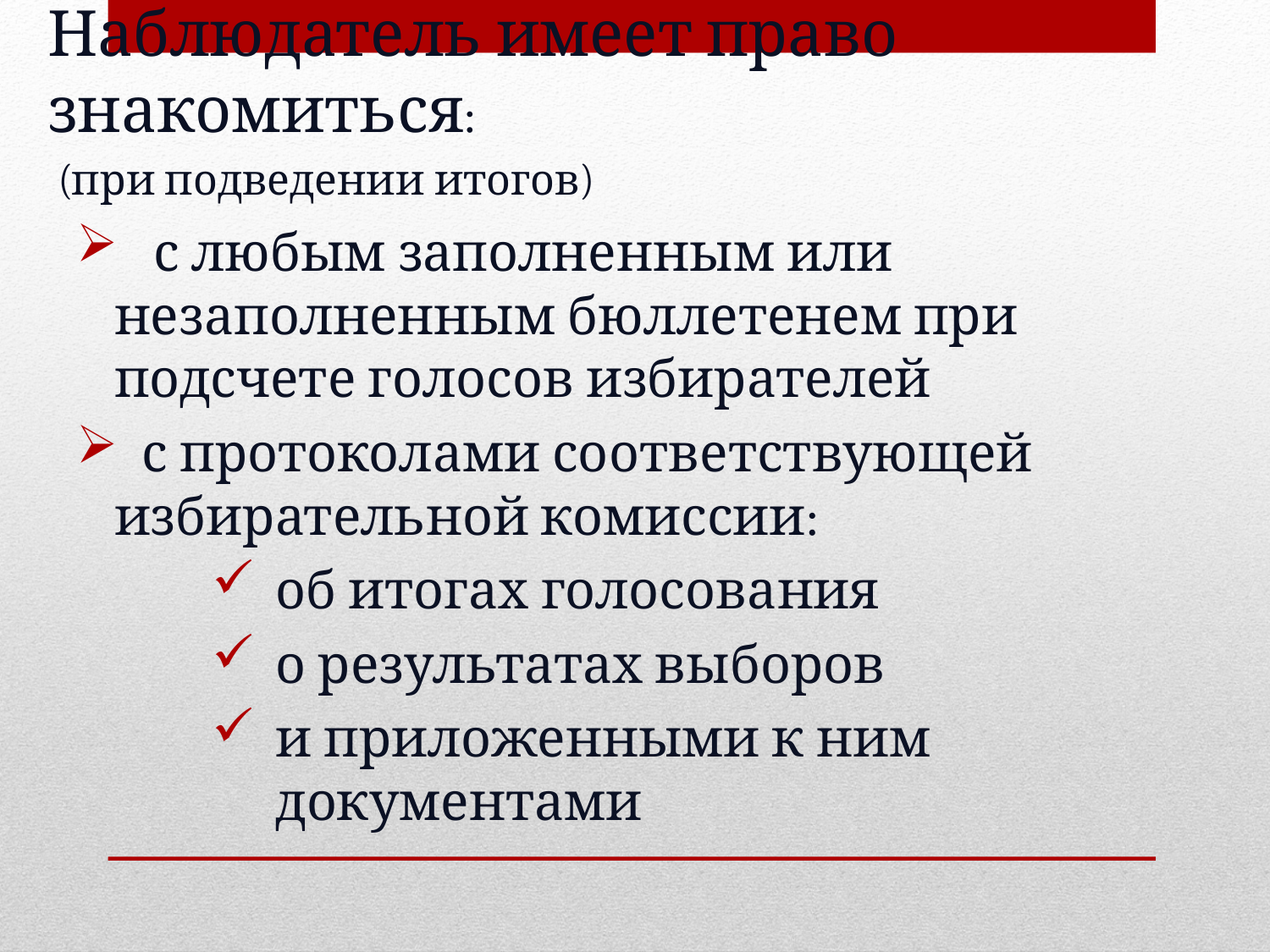

# Наблюдатель имеет право знакомиться: (при подведении итогов)
   с любым заполненным или незаполненным бюллетенем при подсчете голосов избирателей
  с протоколами соответствующей избирательной комиссии:
об итогах голосования
о результатах выборов
и приложенными к ним документами